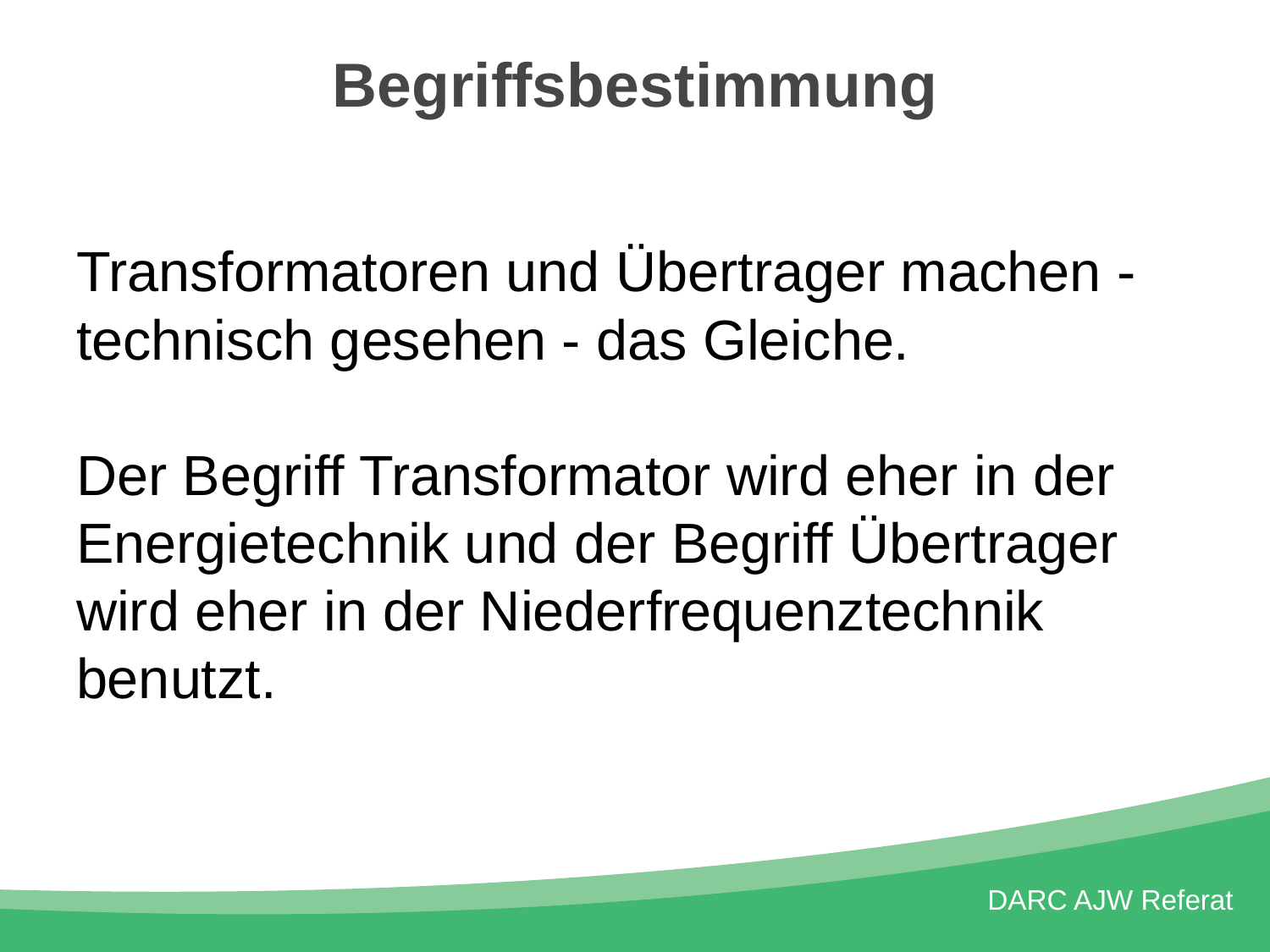

# Begriffsbestimmung

Transformatoren und Übertrager machen - technisch gesehen - das Gleiche.
Der Begriff Transformator wird eher in der Energietechnik und der Begriff Übertrager wird eher in der Niederfrequenztechnik benutzt.